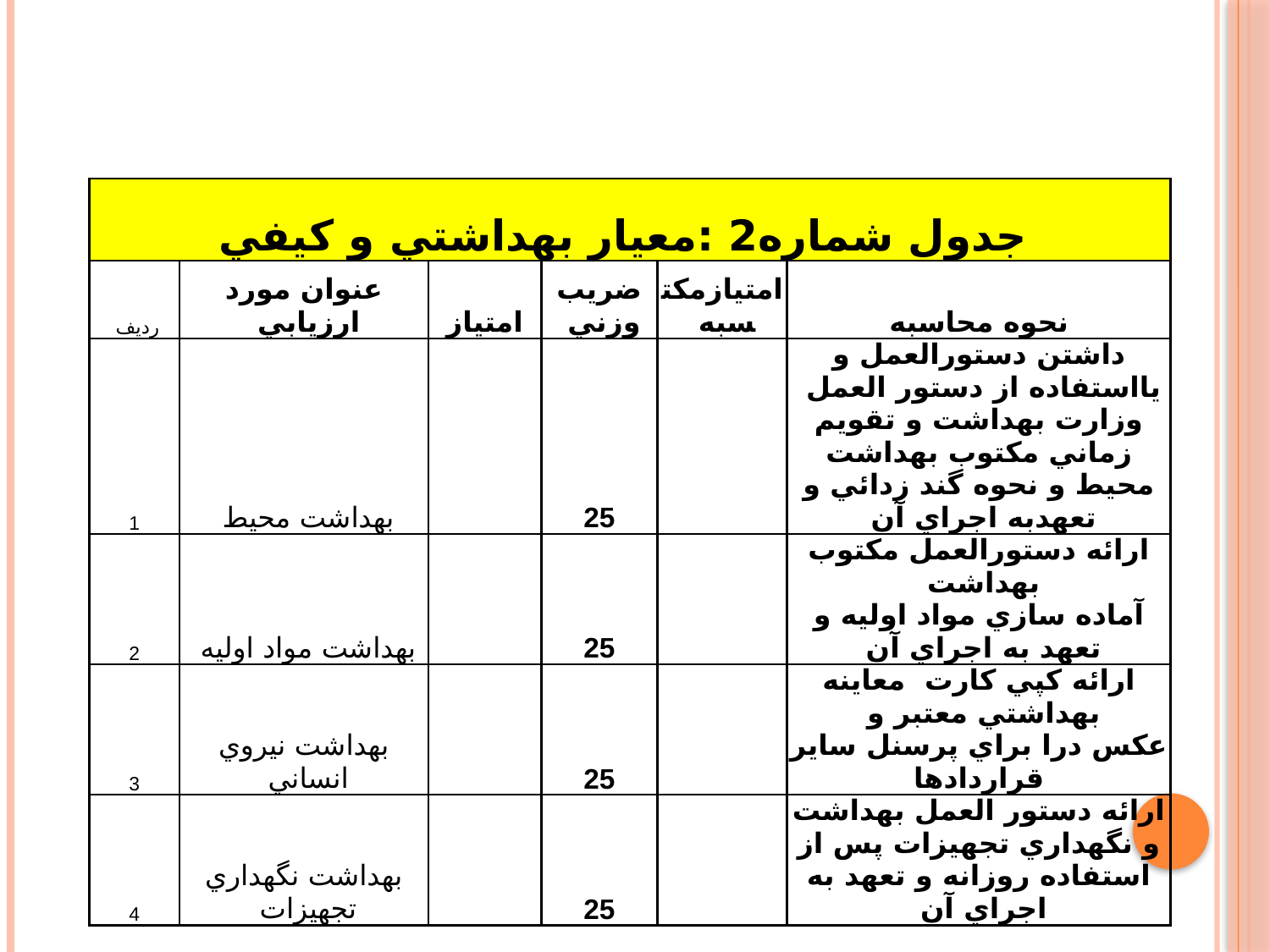

| جدول شماره2 :معيار بهداشتي و كيفي |  |  |  |  |  |
| --- | --- | --- | --- | --- | --- |
| رديف | عنوان مورد ارزيابي | امتياز | ضريب وزني | امتيازمكتسبه | نحوه محاسبه |
| 1 | بهداشت محيط |  | 25 |  | داشتن دستورالعمل و يااستفاده از دستور العمل وزارت بهداشت و تقويم زماني مكتوب بهداشت محيط و نحوه گند زدائي و تعهدبه اجراي آن |
| 2 | بهداشت مواد اوليه |  | 25 |  | ارائه دستورالعمل مكتوب بهداشت آماده سازي مواد اوليه و تعهد به اجراي آن |
| 3 | بهداشت نيروي انساني |  | 25 |  | ارائه كپي كارت معاينه بهداشتي معتبر و عكس درا براي پرسنل ساير قراردادها |
| 4 | بهداشت نگهداري تجهيزات |  | 25 |  | ارائه دستور العمل بهداشت و نگهداري تجهيزات پس از استفاده روزانه و تعهد به اجراي آن |